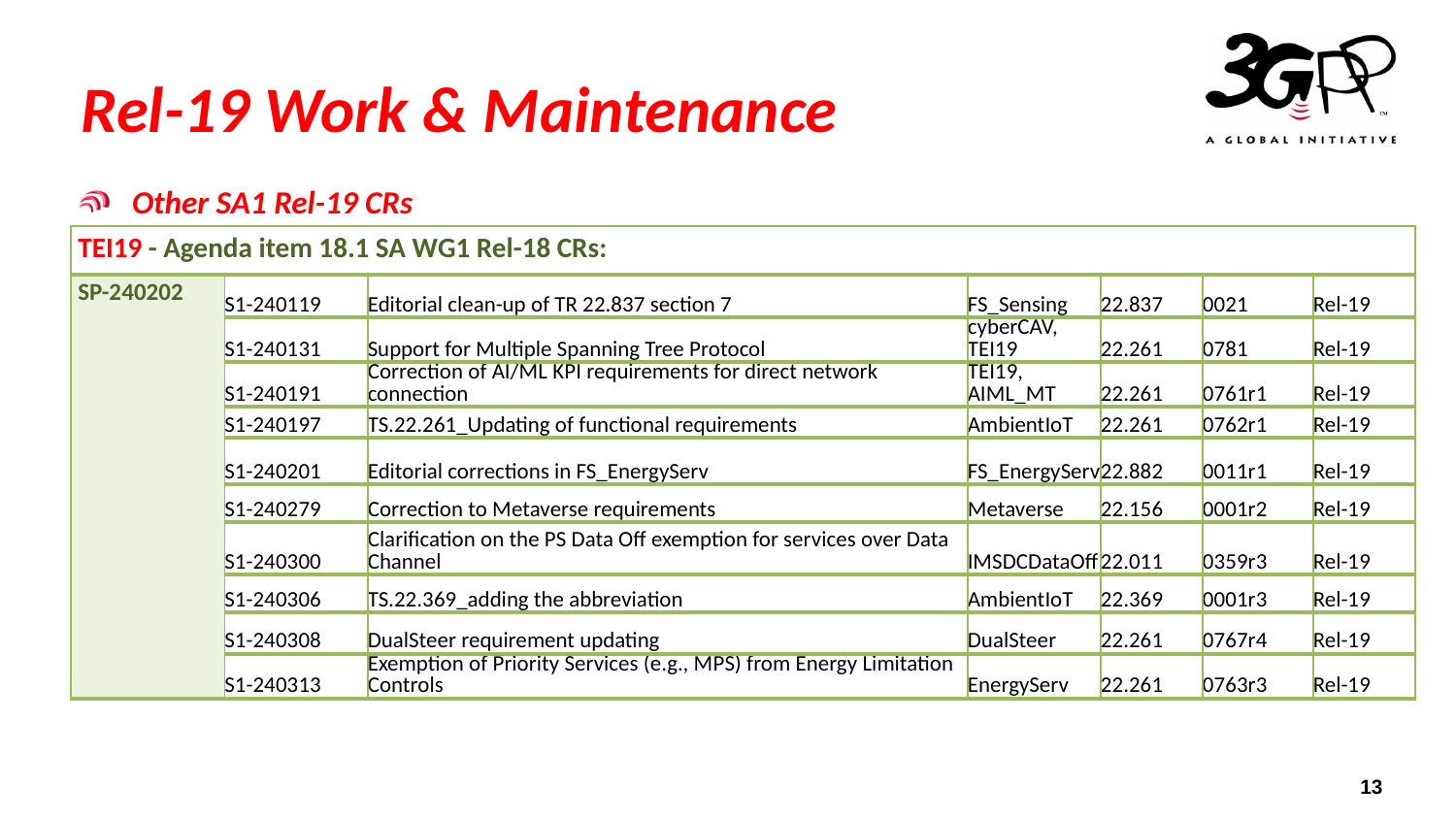

Rel-19 Work & Maintenance
Other SA1 Rel-19 CRs

| TEI19 - Agenda item 18.1 SA WG1 Rel-18 CRs: |  |  |  |  |  |  |
| --- | --- | --- | --- | --- | --- | --- |
| SP-240202 | S1-240119 | Editorial clean-up of TR 22.837 section 7 | FS\_Sensing | 22.837 | 0021 | Rel-19 |
|  | S1-240131 | Support for Multiple Spanning Tree Protocol | cyberCAV, TEI19 | 22.261 | 0781 | Rel-19 |
|  | S1-240191 | Correction of AI/ML KPI requirements for direct network connection | TEI19, AIML\_MT | 22.261 | 0761r1 | Rel-19 |
|  | S1-240197 | TS.22.261\_Updating of functional requirements | AmbientIoT | 22.261 | 0762r1 | Rel-19 |
|  | S1-240201 | Editorial corrections in FS\_EnergyServ | FS\_EnergyServ | 22.882 | 0011r1 | Rel-19 |
|  | S1-240279 | Correction to Metaverse requirements | Metaverse | 22.156 | 0001r2 | Rel-19 |
|  | S1-240300 | Clarification on the PS Data Off exemption for services over Data Channel | IMSDCDataOff | 22.011 | 0359r3 | Rel-19 |
|  | S1-240306 | TS.22.369\_adding the abbreviation | AmbientIoT | 22.369 | 0001r3 | Rel-19 |
|  | S1-240308 | DualSteer requirement updating | DualSteer | 22.261 | 0767r4 | Rel-19 |
|  | S1-240313 | Exemption of Priority Services (e.g., MPS) from Energy Limitation Controls | EnergyServ | 22.261 | 0763r3 | Rel-19 |